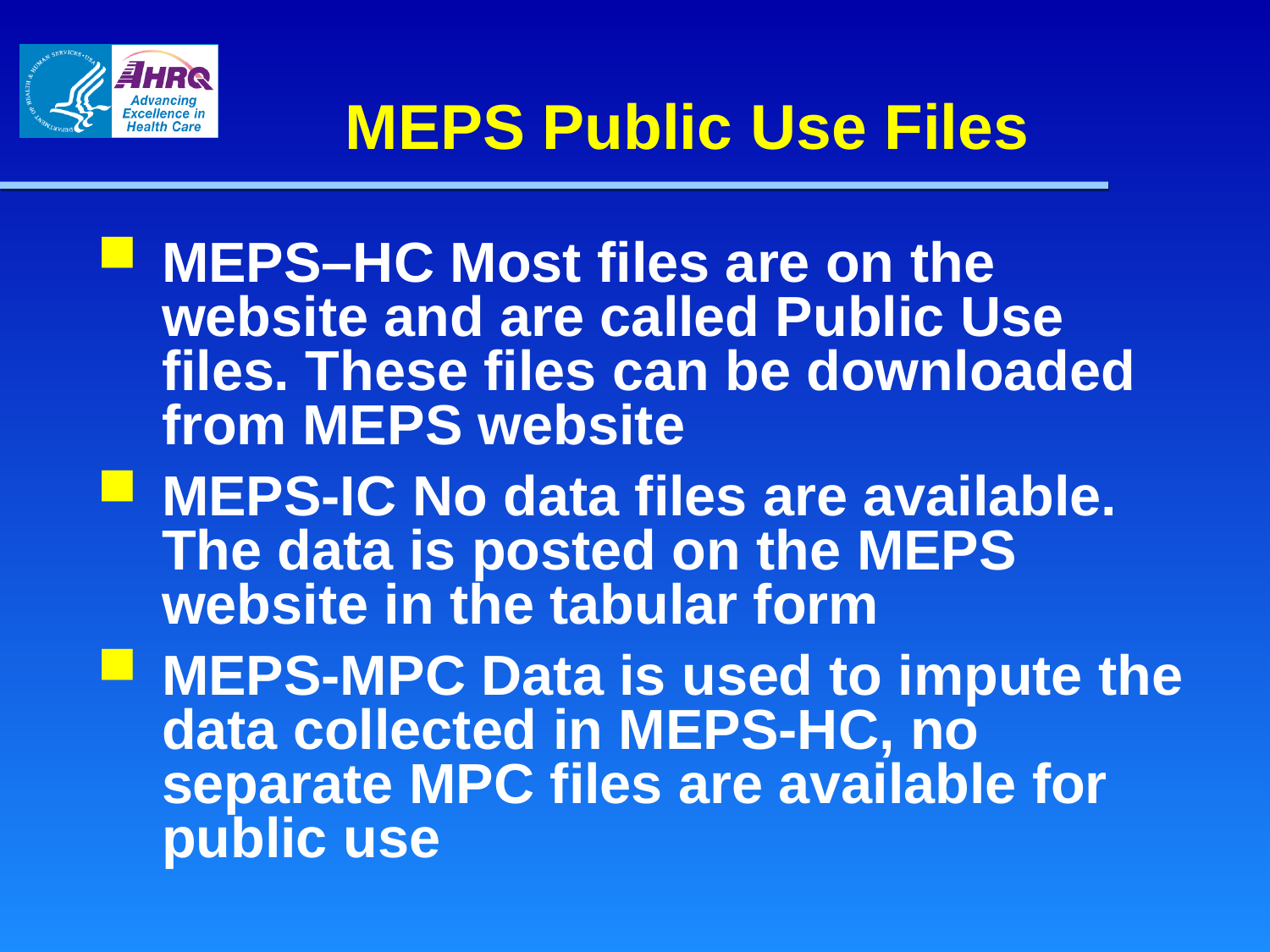

# MEPS Public Use Files
MEPS–HC Most files are on the website and are called Public Use files. These files can be downloaded from MEPS website
MEPS-IC No data files are available. The data is posted on the MEPS website in the tabular form
MEPS-MPC Data is used to impute the data collected in MEPS-HC, no separate MPC files are available for public use